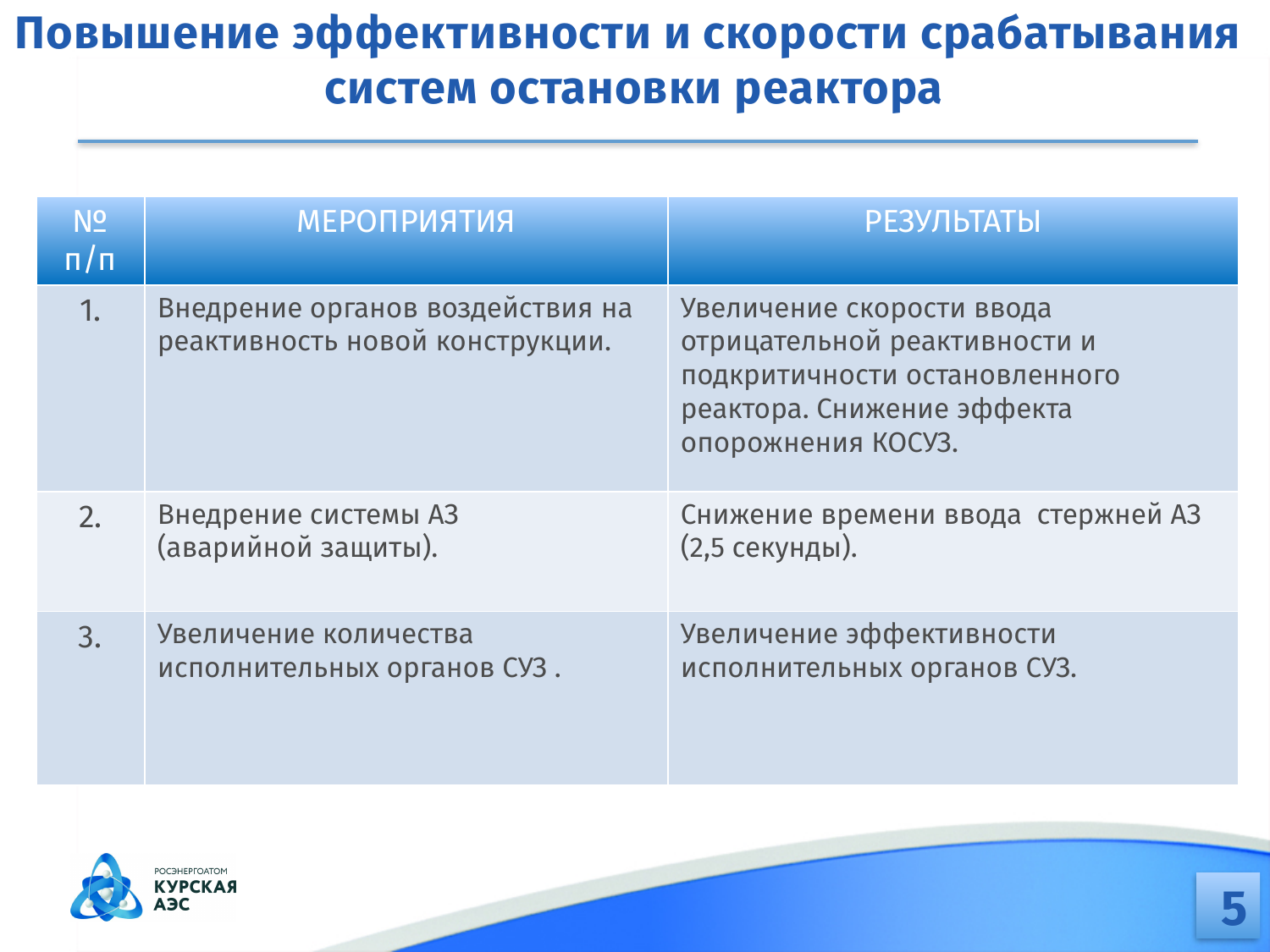

# Повышение эффективности и скорости срабатывания  систем остановки реактора

| № п/п | МЕРОПРИЯТИЯ | РЕЗУЛЬТАТЫ |
| --- | --- | --- |
| 1. | Внедрение органов воздействия на реактивность новой конструкции. | Увеличение скорости ввода отрицательной реактивности и подкритичности остановленного реактора. Снижение эффекта опорожнения КОСУЗ. |
| 2. | Внедрение системы АЗ (аварийной защиты). | Снижение времени ввода стержней АЗ (2,5 секунды). |
| 3. | Увеличение количества исполнительных органов СУЗ . | Увеличение эффективности исполнительных органов СУЗ. |
5